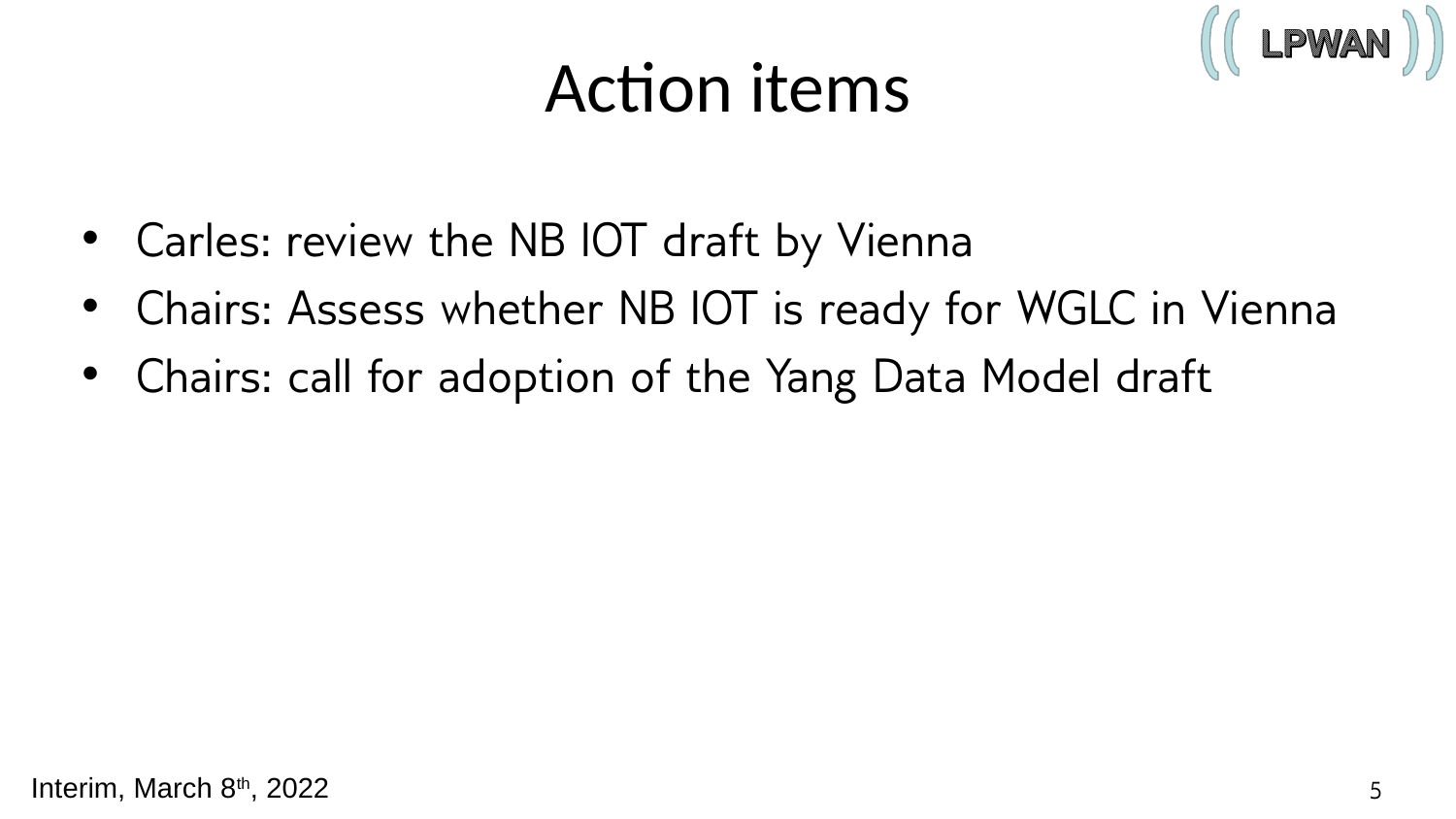

# Action items
Carles: review the NB IOT draft by Vienna
Chairs: Assess whether NB IOT is ready for WGLC in Vienna
Chairs: call for adoption of the Yang Data Model draft
5